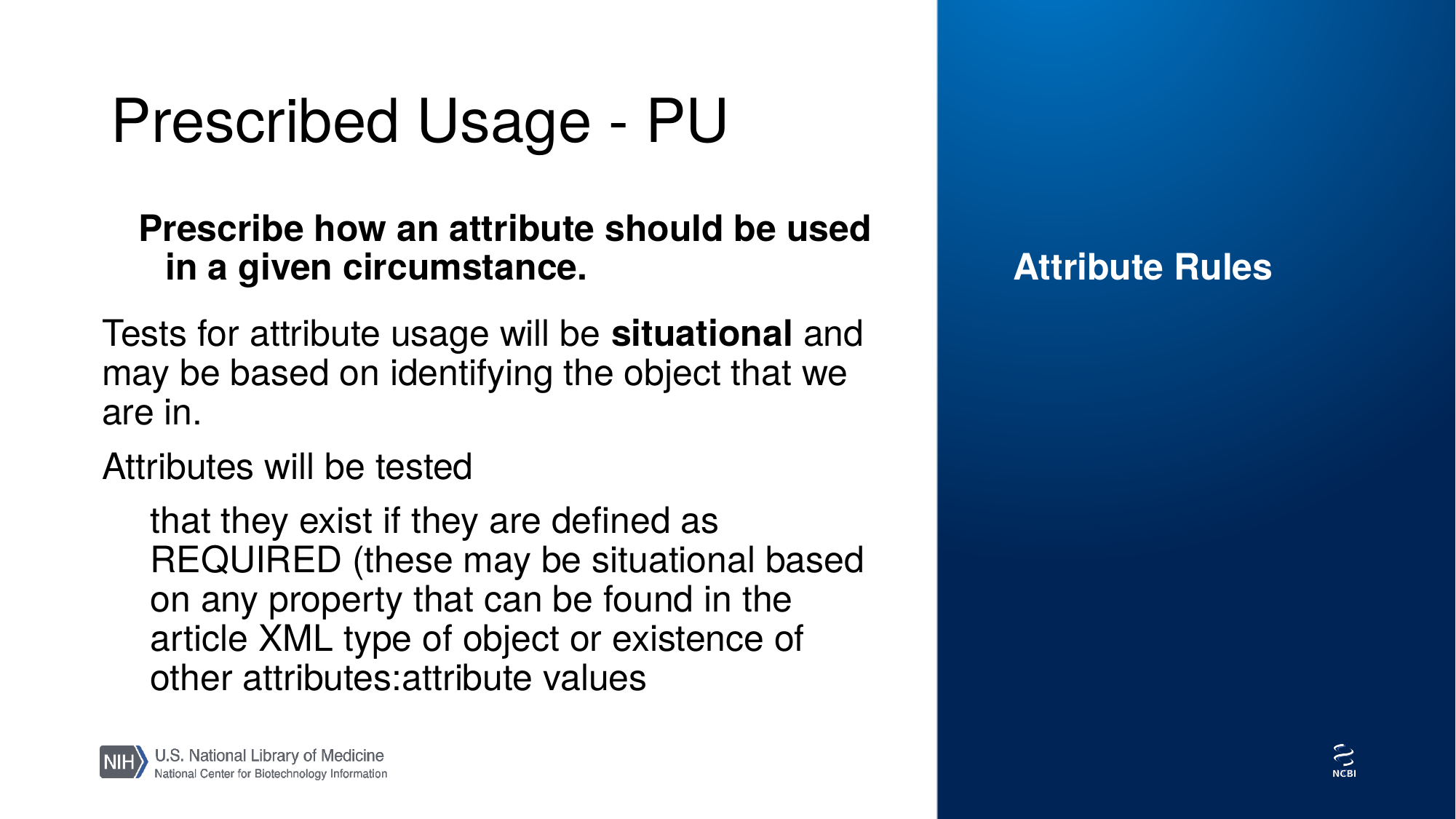

# Prescribed Usage - PU
Prescribe how an attribute should be used in a given circumstance.
Attribute Rules

Tests for attribute usage will be situational and may be based on identifying the object that we are in.
Attributes will be tested
that they exist if they are defined as REQUIRED (these may be situational based on any property that can be found in the article XML type of object or existence of other attributes:attribute values